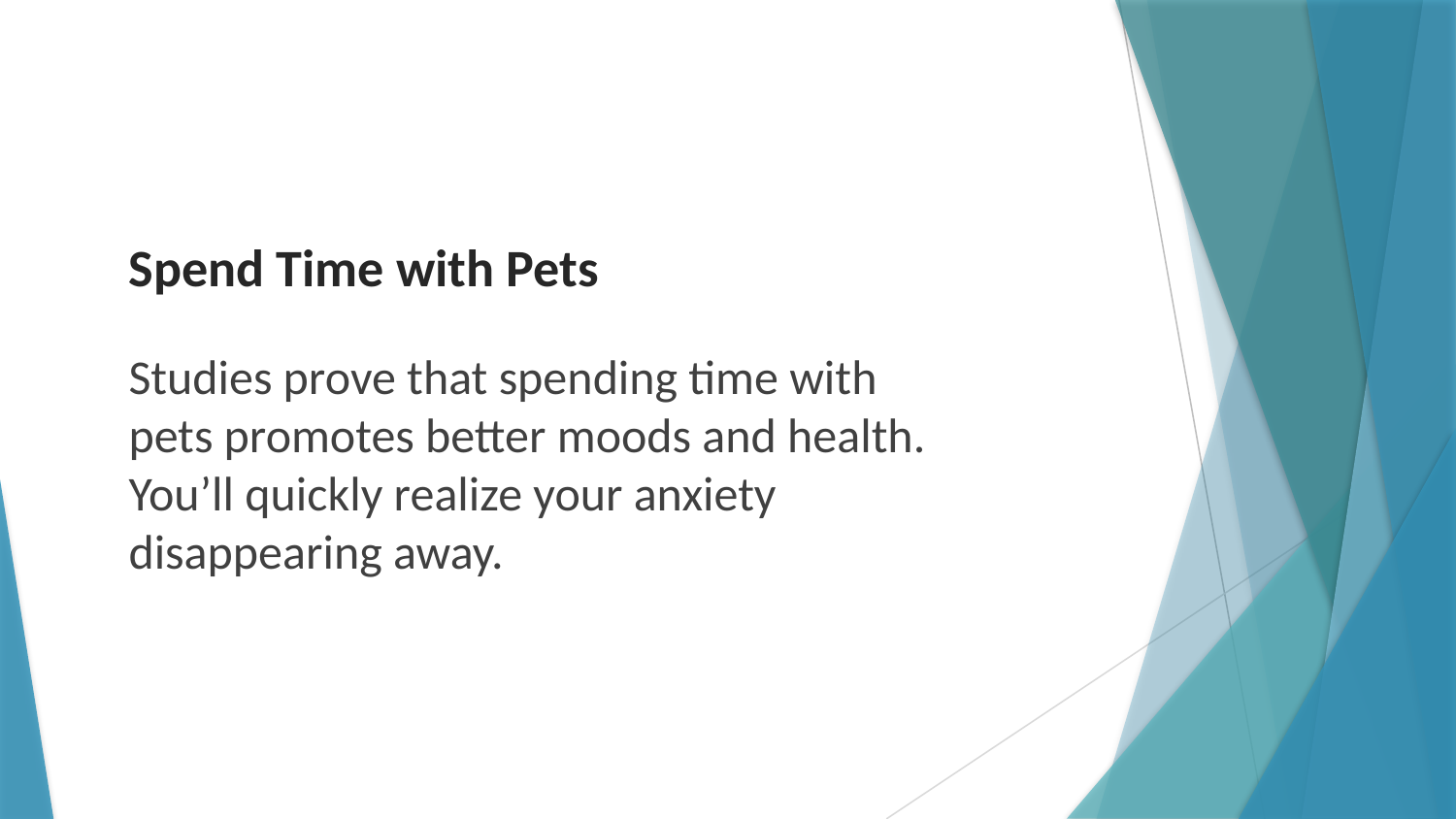

# Spend Time with Pets
Studies prove that spending time with pets promotes better moods and health. You’ll quickly realize your anxiety disappearing away.